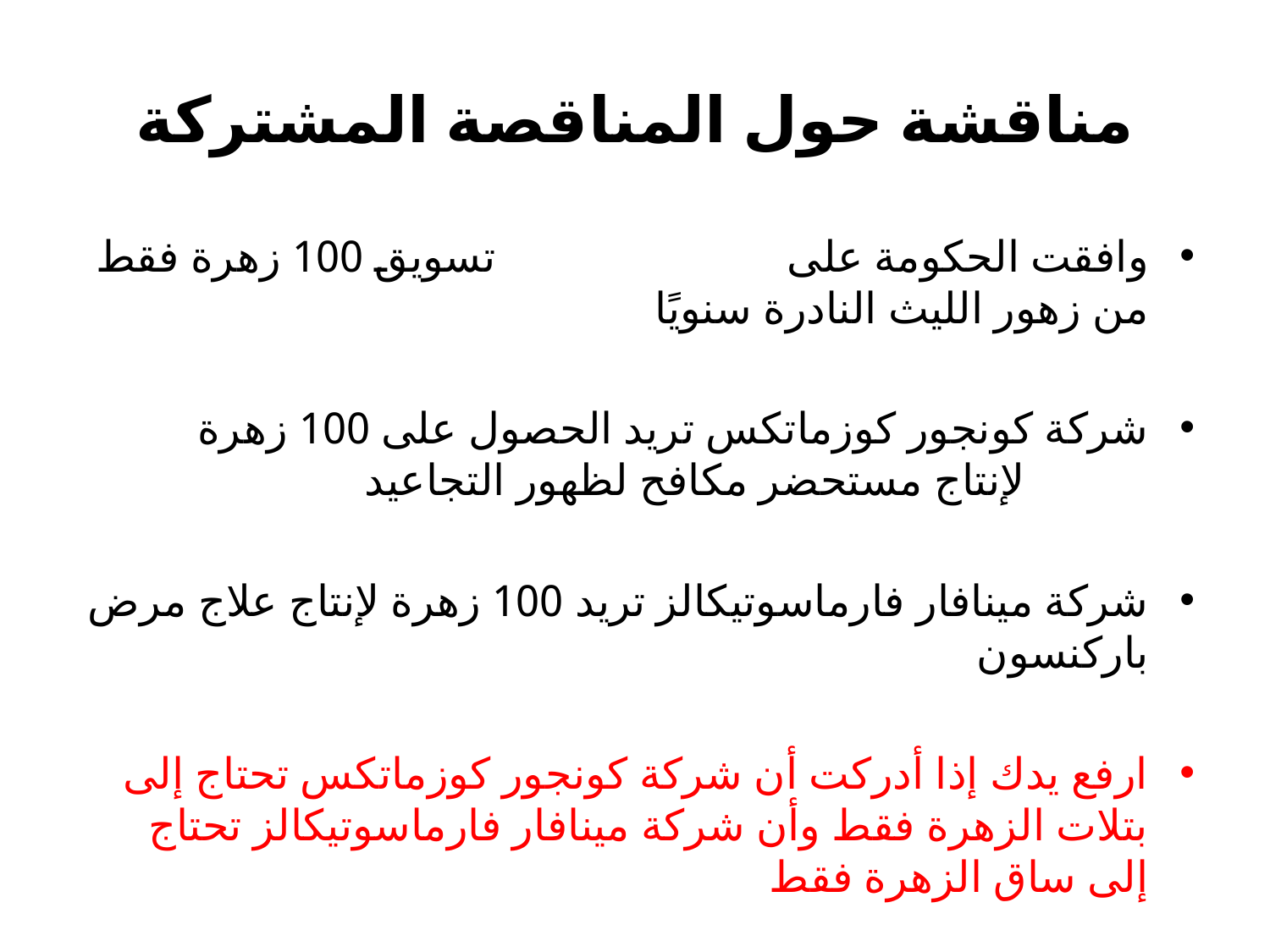

# مناقشة حول المناقصة المشتركة
وافقت الحكومة على                          تسويق 100 زهرة فقط من زهور الليث النادرة سنويًا

شركة كونجور كوزماتكس تريد الحصول على 100 زهرة                      لإنتاج مستحضر مكافح لظهور التجاعيد

شركة مينافار فارماسوتيكالز تريد 100 زهرة لإنتاج علاج مرض باركنسون

ارفع يدك إذا أدركت أن شركة كونجور كوزماتكس تحتاج إلى بتلات الزهرة فقط وأن شركة مينافار فارماسوتيكالز تحتاج إلى ساق الزهرة فقط